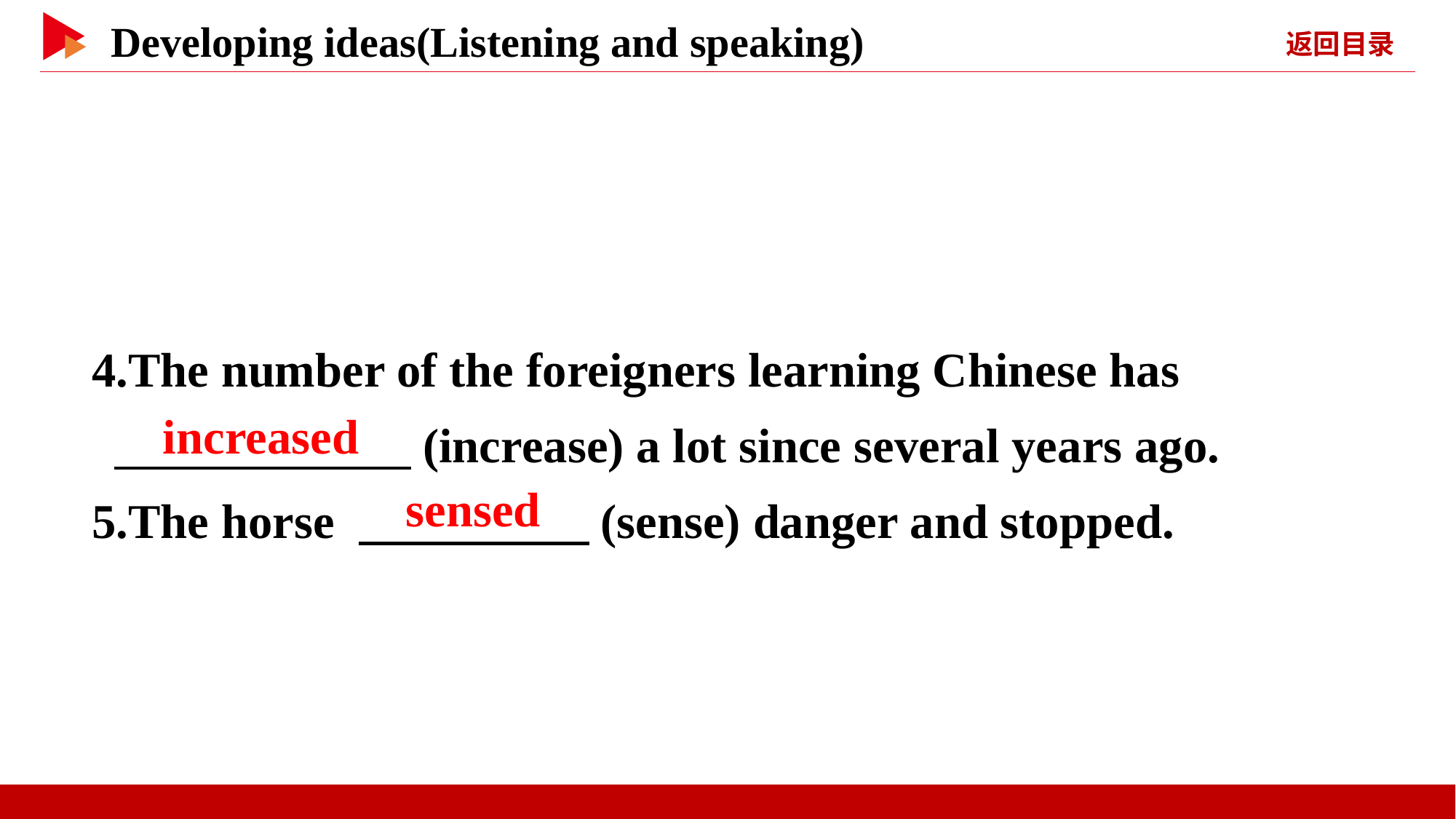

4.The number of the foreigners learning Chinese has
 　                  　(increase) a lot since several years ago.
5.The horse 　            　(sense) danger and stopped.
　increased
　sensed